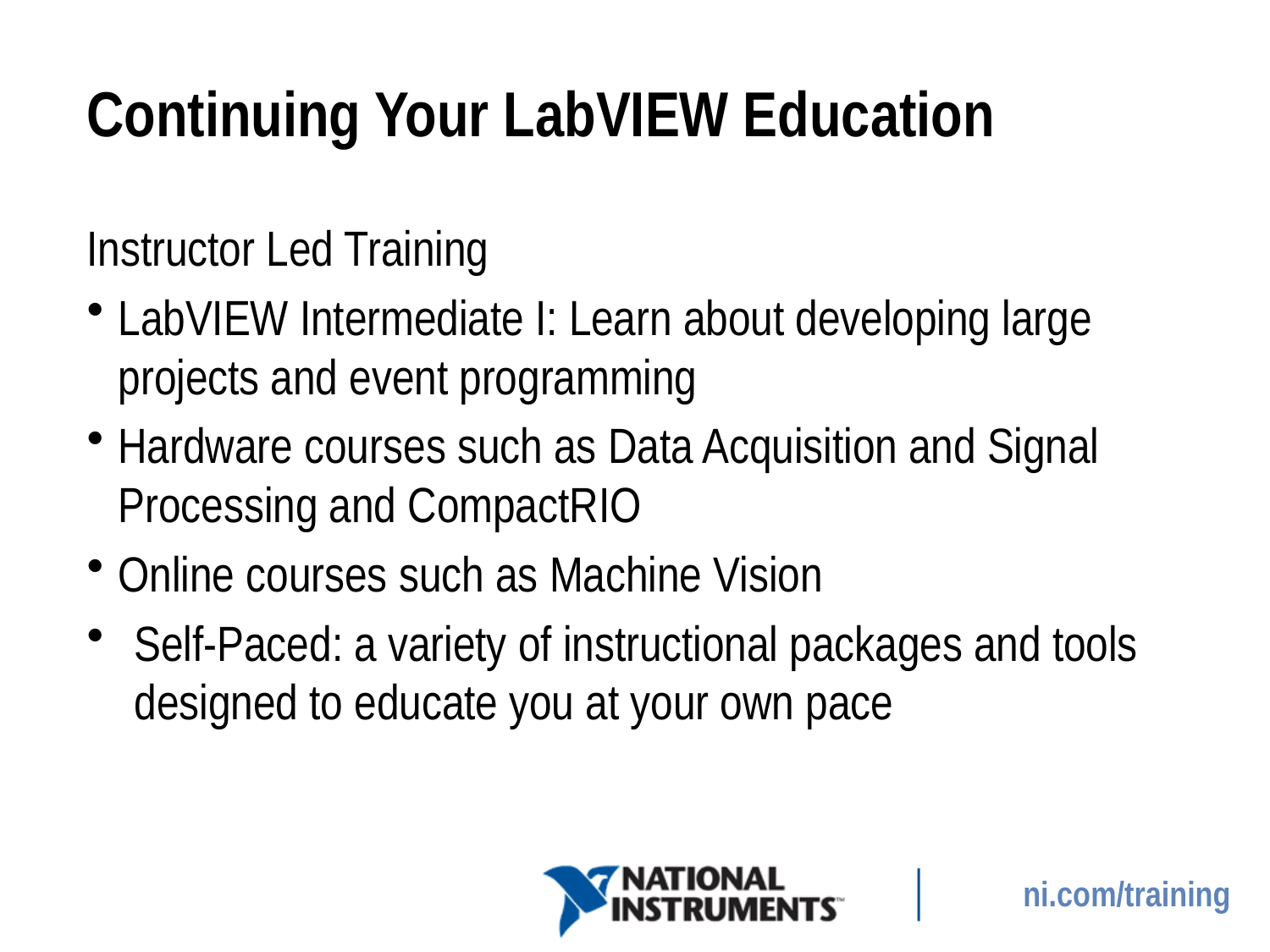

# Continuing Your LabVIEW Education
Instructor Led Training
LabVIEW Intermediate I: Learn about developing large projects and event programming
Hardware courses such as Data Acquisition and Signal Processing and CompactRIO
Online courses such as Machine Vision
Self-Paced: a variety of instructional packages and tools designed to educate you at your own pace